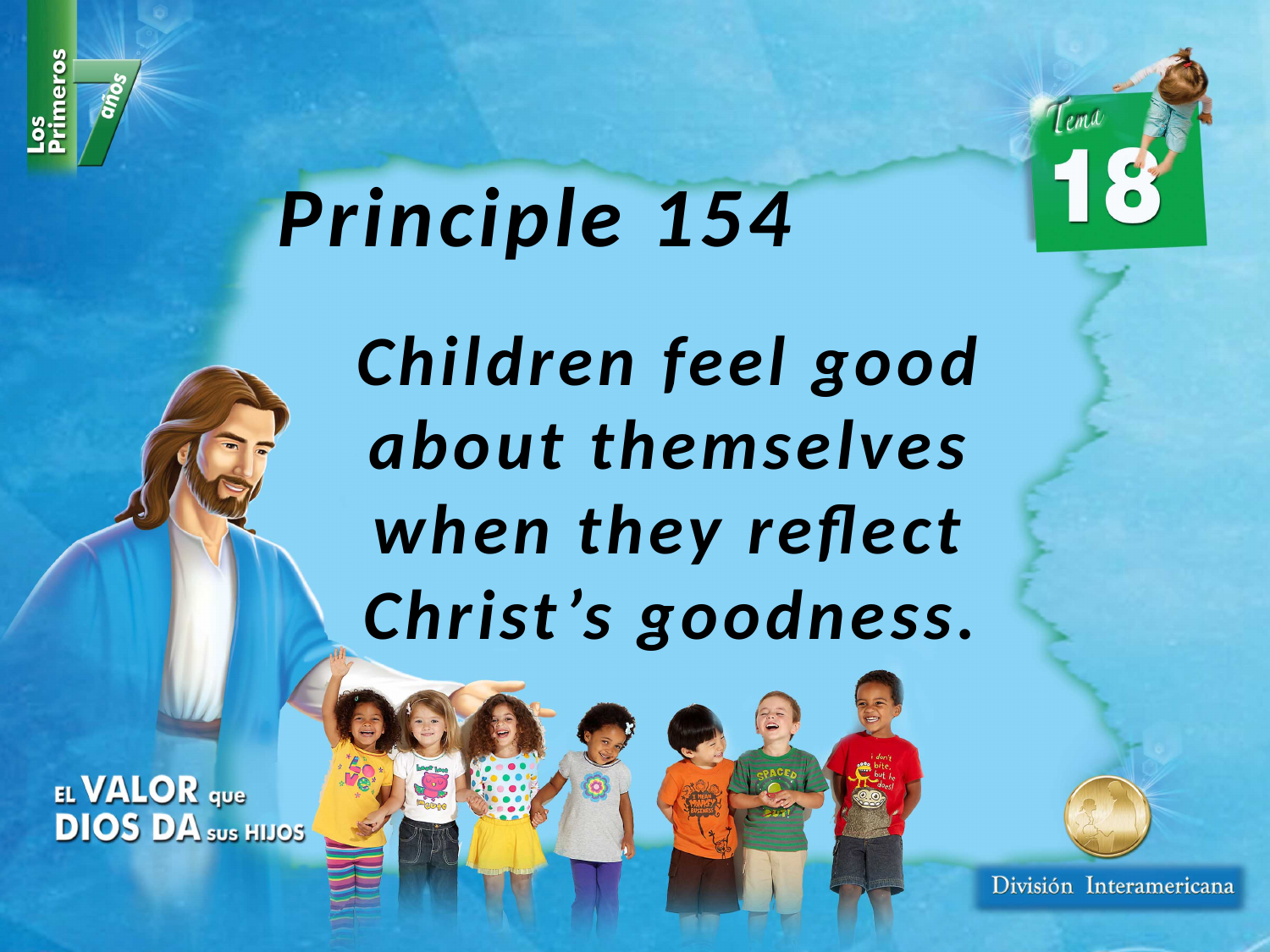

Principle 154

Children feel good about themselves when they reflect Christ’s goodness.